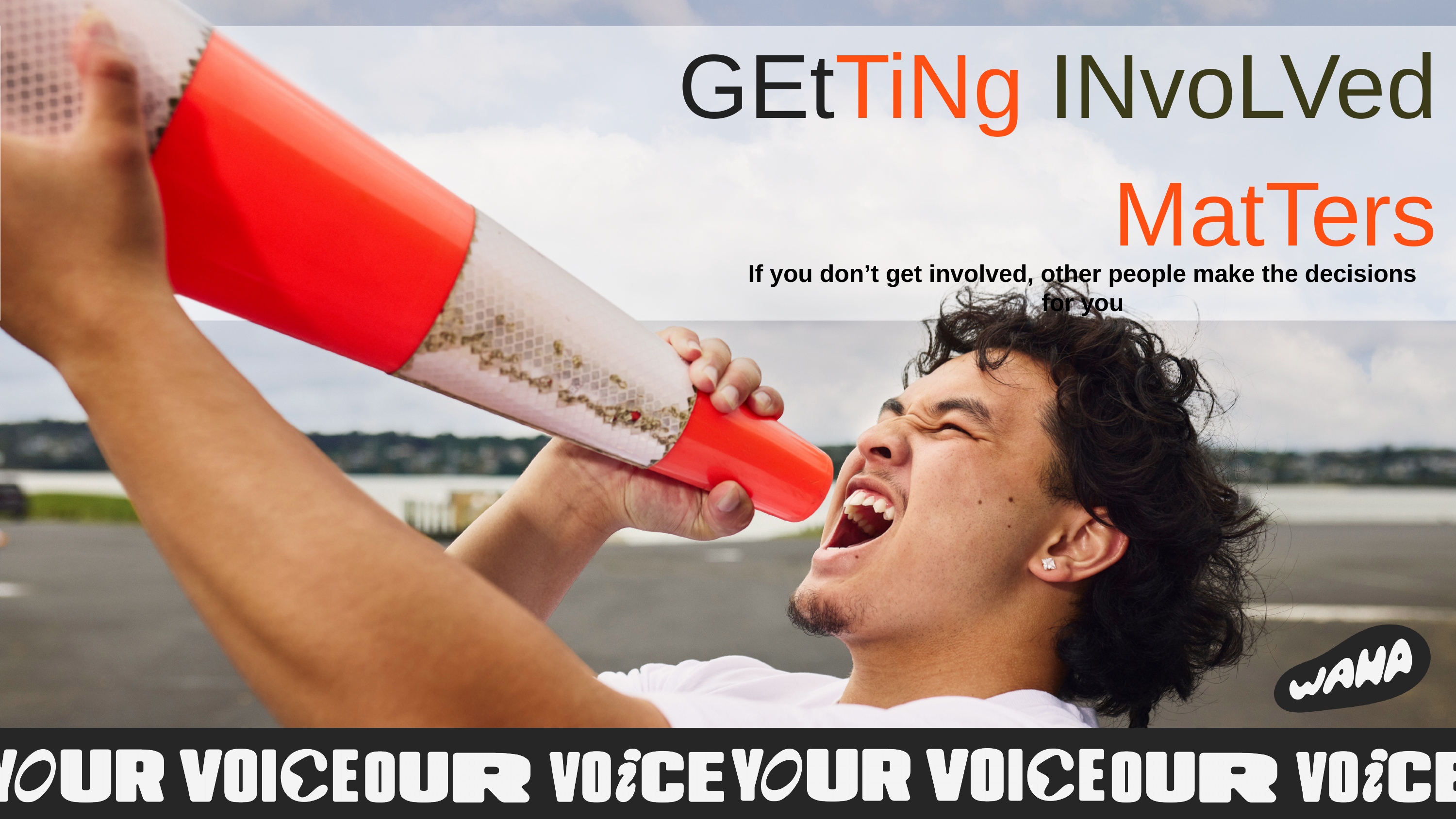

GEtTiNg INvoLVed
MatTers

If you don’t get involved, other people make the decisions for you